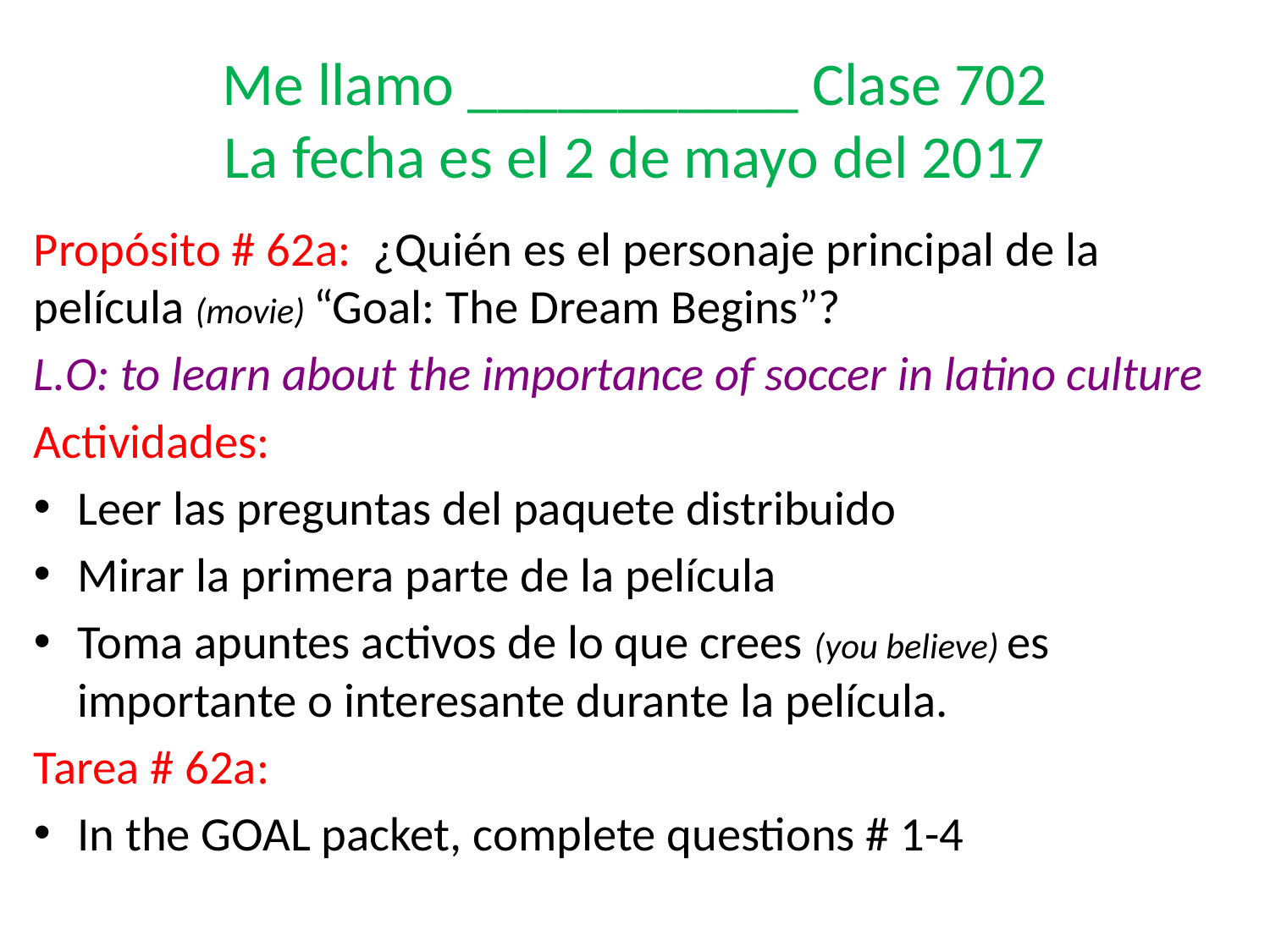

# Me llamo ___________ Clase 702 La fecha es el 2 de mayo del 2017
Propósito # 62a:  ¿Quién es el personaje principal de la película (movie) “Goal: The Dream Begins”?
L.O: to learn about the importance of soccer in latino culture
Actividades:
Leer las preguntas del paquete distribuido
Mirar la primera parte de la película
Toma apuntes activos de lo que crees (you believe) es importante o interesante durante la película.
Tarea # 62a:
In the GOAL packet, complete questions # 1-4